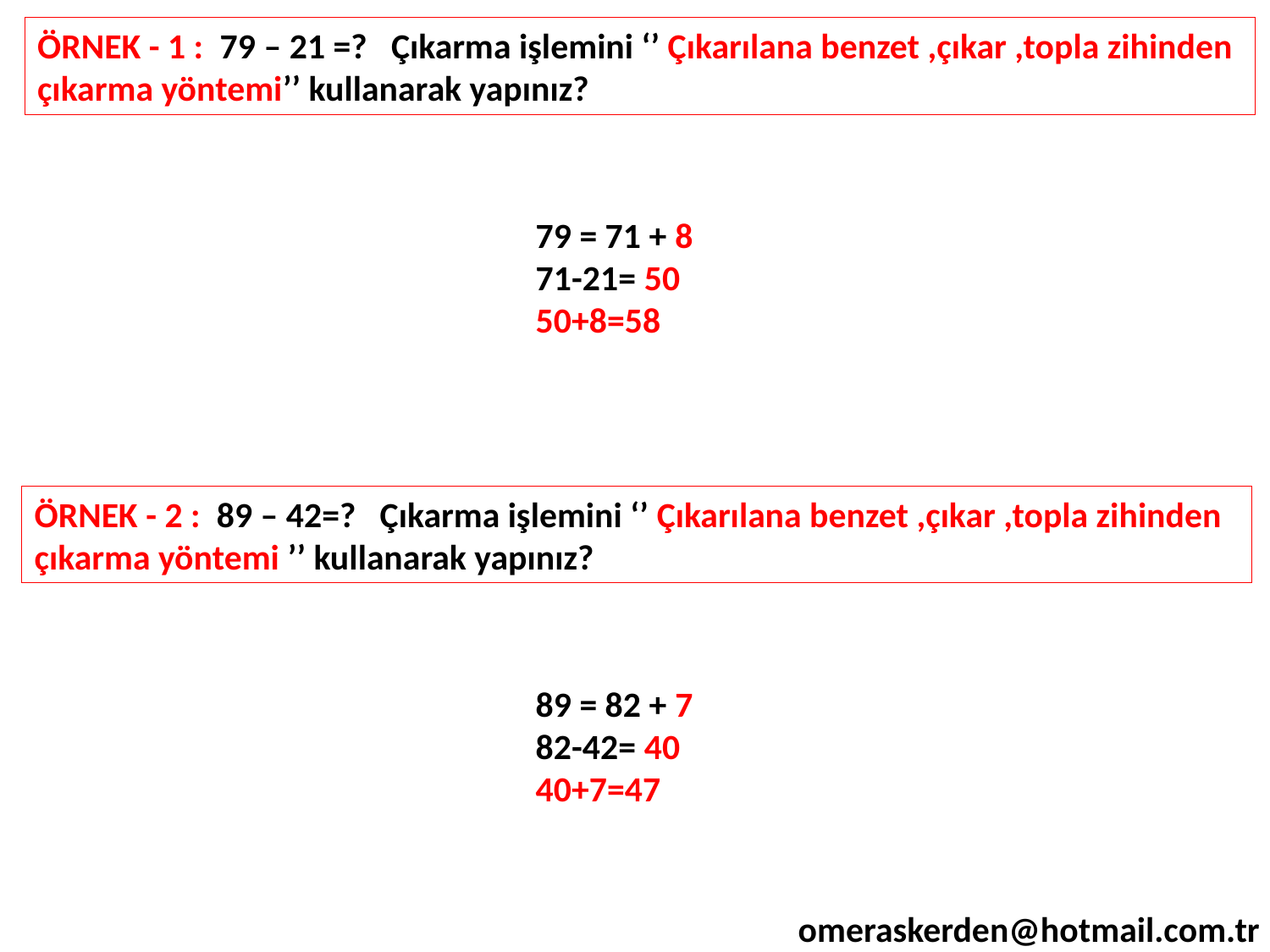

ÖRNEK - 1 :  79 – 21 =?   Çıkarma işlemini ‘’ Çıkarılana benzet ,çıkar ,topla zihinden çıkarma yöntemi’’ kullanarak yapınız?
79 = 71 + 8
71-21= 50
50+8=58
ÖRNEK - 2 :  89 – 42=?   Çıkarma işlemini ‘’ Çıkarılana benzet ,çıkar ,topla zihinden çıkarma yöntemi ’’ kullanarak yapınız?
89 = 82 + 7
82-42= 40
40+7=47
omeraskerden@hotmail.com.tr